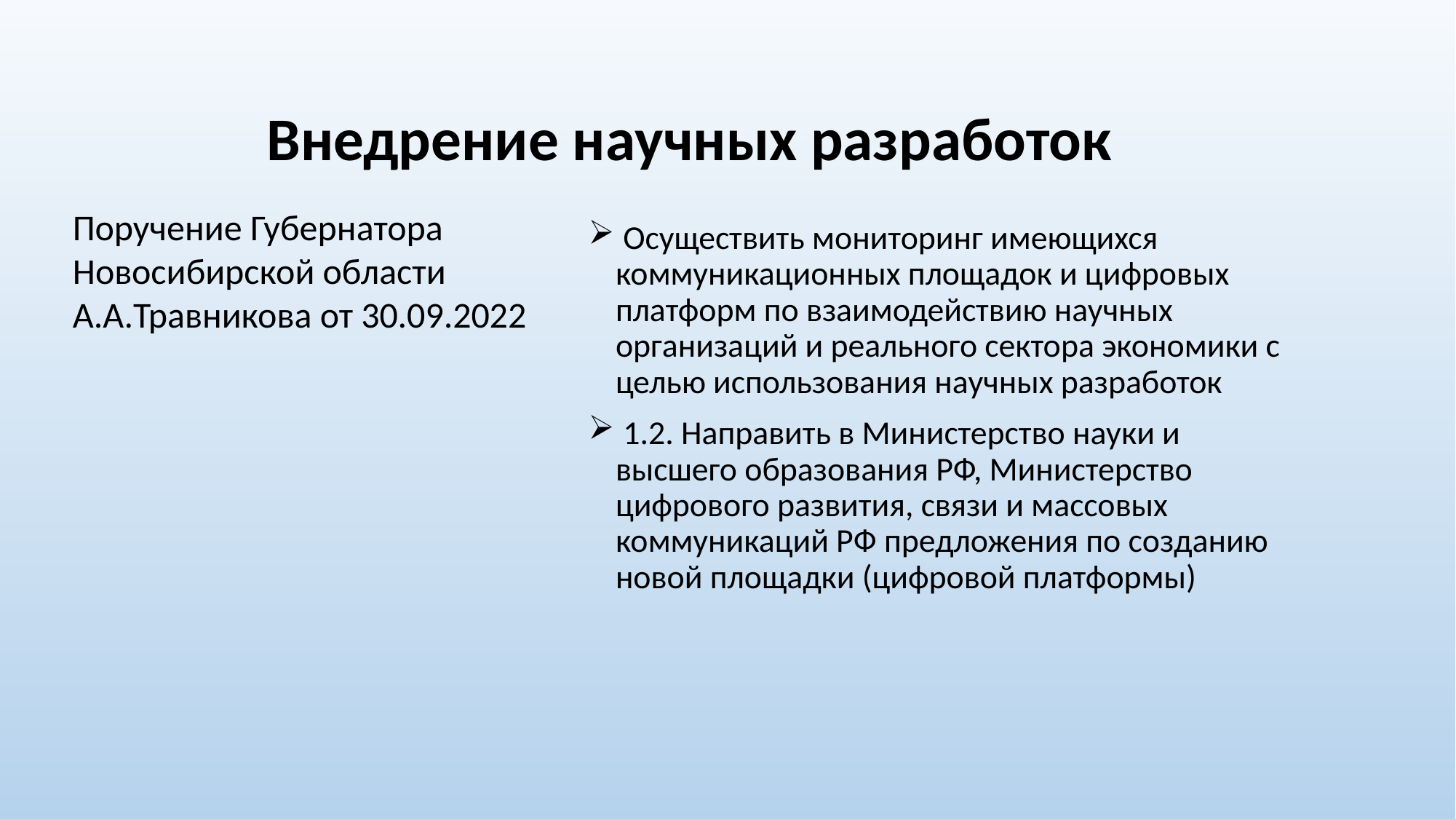

# Внедрение научных разработок
Поручение Губернатора Новосибирской области А.А.Травникова от 30.09.2022
 Осуществить мониторинг имеющихся коммуникационных площадок и цифровых платформ по взаимодействию научных организаций и реального сектора экономики с целью использования научных разработок
 1.2. Направить в Министерство науки и высшего образования РФ, Министерство цифрового развития, связи и массовых коммуникаций РФ предложения по созданию новой площадки (цифровой платформы)